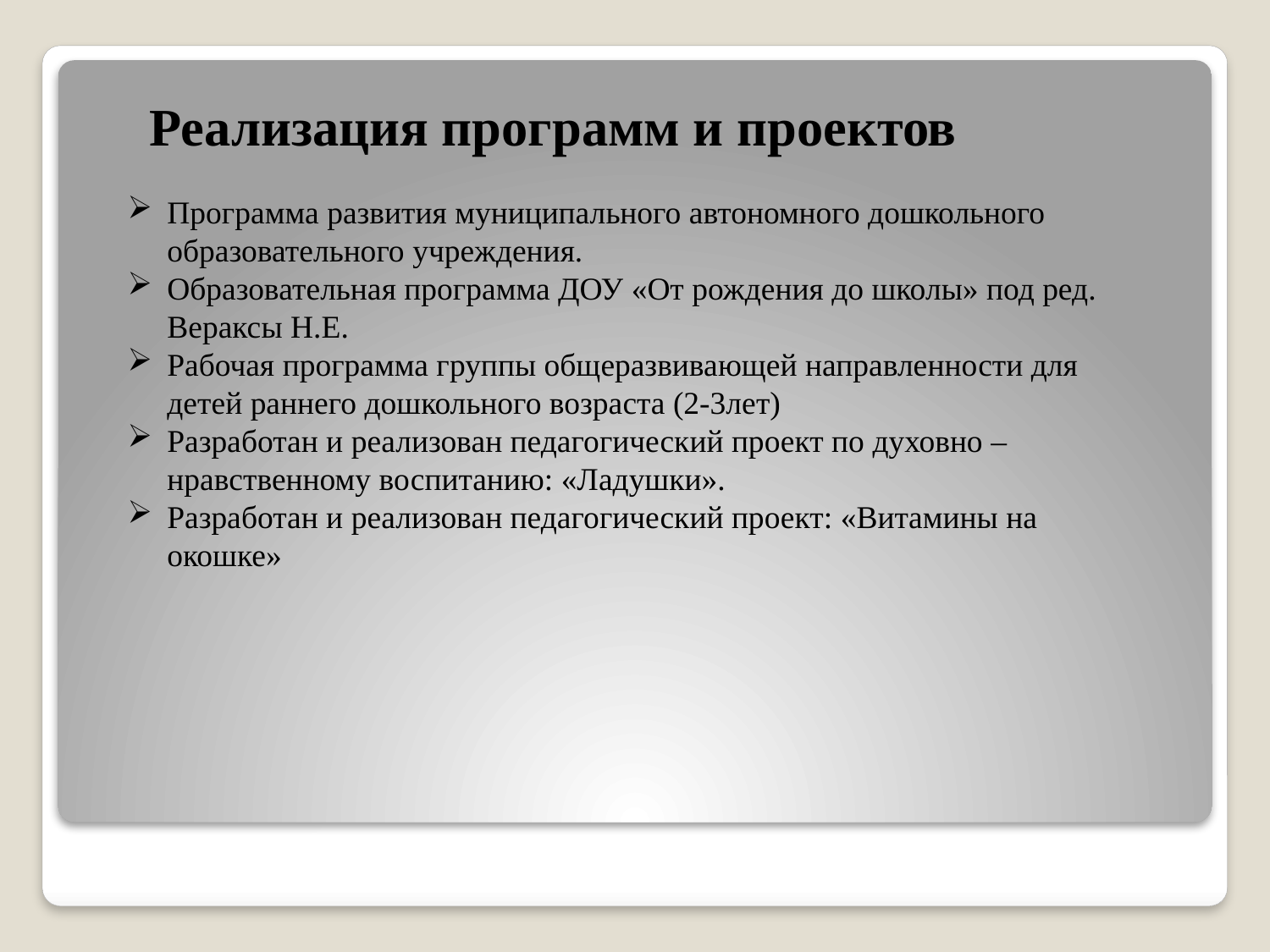

# Реализация программ и проектов
Программа развития муниципального автономного дошкольного образовательного учреждения.
Образовательная программа ДОУ «От рождения до школы» под ред. Вераксы Н.Е.
Рабочая программа группы общеразвивающей направленности для детей раннего дошкольного возраста (2-3лет)
Разработан и реализован педагогический проект по духовно – нравственному воспитанию: «Ладушки».
Разработан и реализован педагогический проект: «Витамины на окошке»